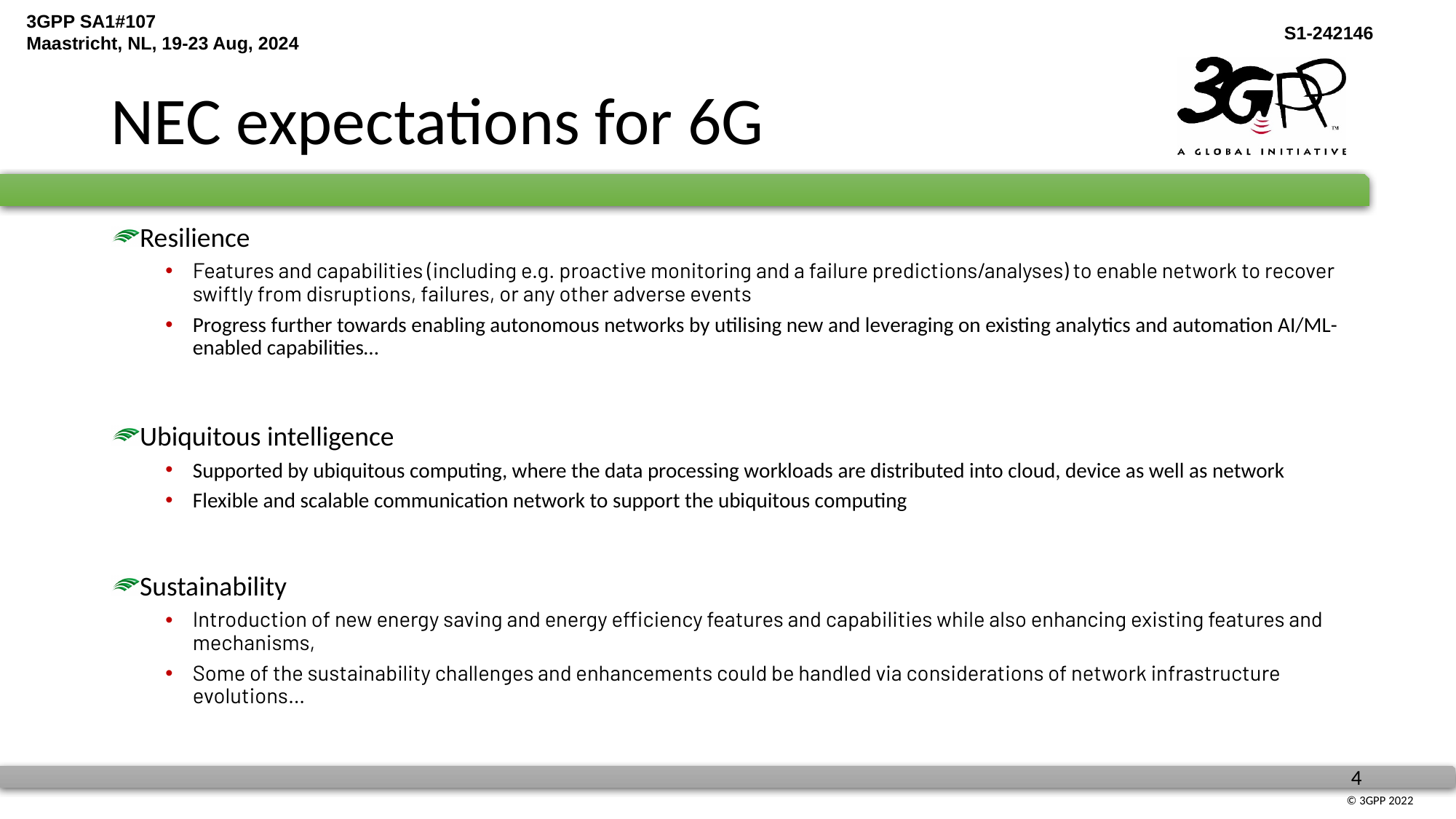

# NEC expectations for 6G
Resilience
Features and capabilities (including e.g. proactive monitoring and a failure predictions/analyses) to enable network to recover swiftly from disruptions, failures, or any other adverse events
Progress further towards enabling autonomous networks by utilising new and leveraging on existing analytics and automation AI/ML-enabled capabilities…

Ubiquitous intelligence
Supported by ubiquitous computing, where the data processing workloads are distributed into cloud, device as well as network
Flexible and scalable communication network to support the ubiquitous computing

Sustainability
Introduction of new energy saving and energy efficiency features and capabilities while also enhancing existing features and mechanisms,
Some of the sustainability challenges and enhancements could be handled via considerations of network infrastructure evolutions…